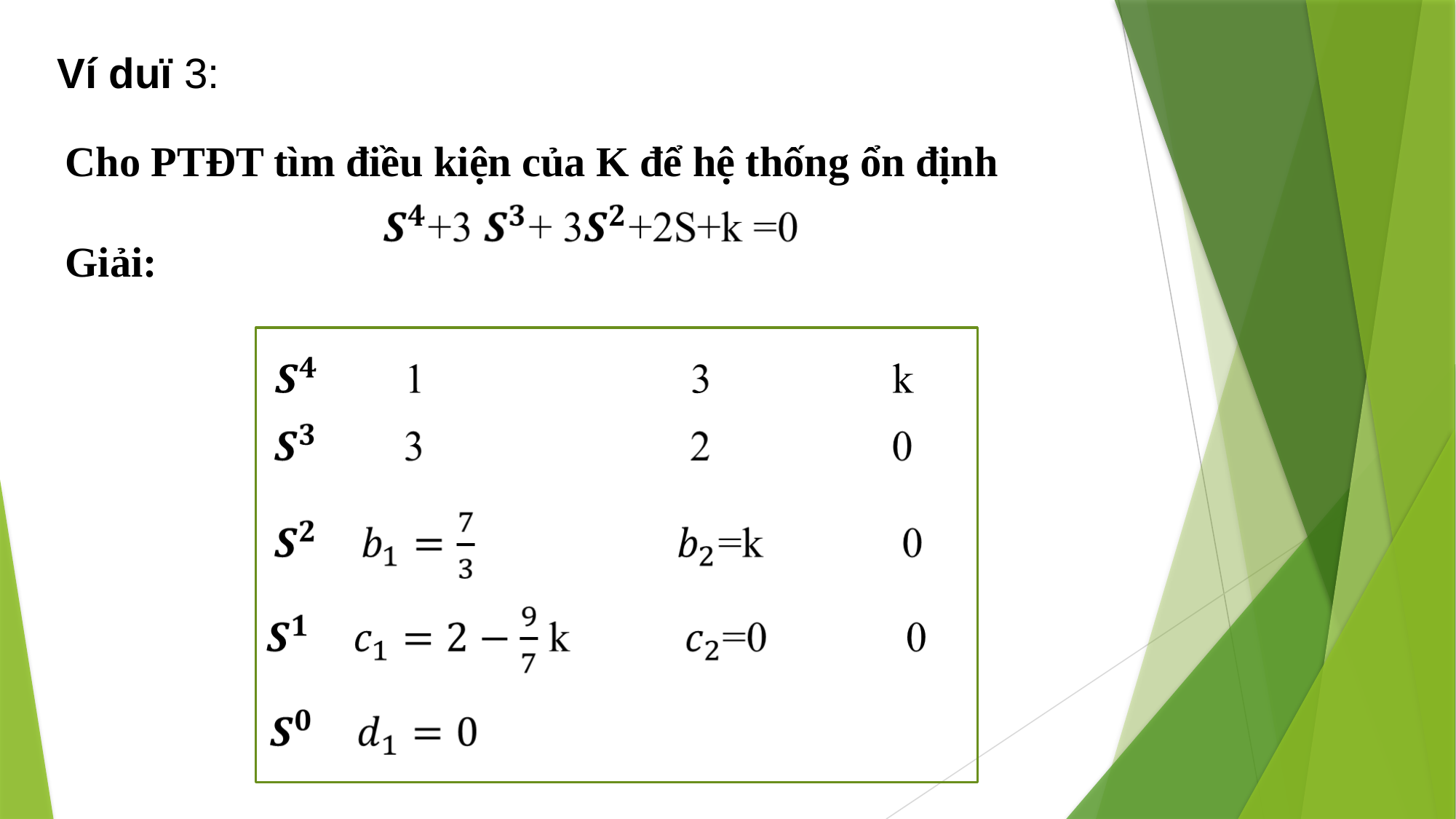

Ví duï 3:
Cho PTĐT tìm điều kiện của K để hệ thống ổn định

Giải: